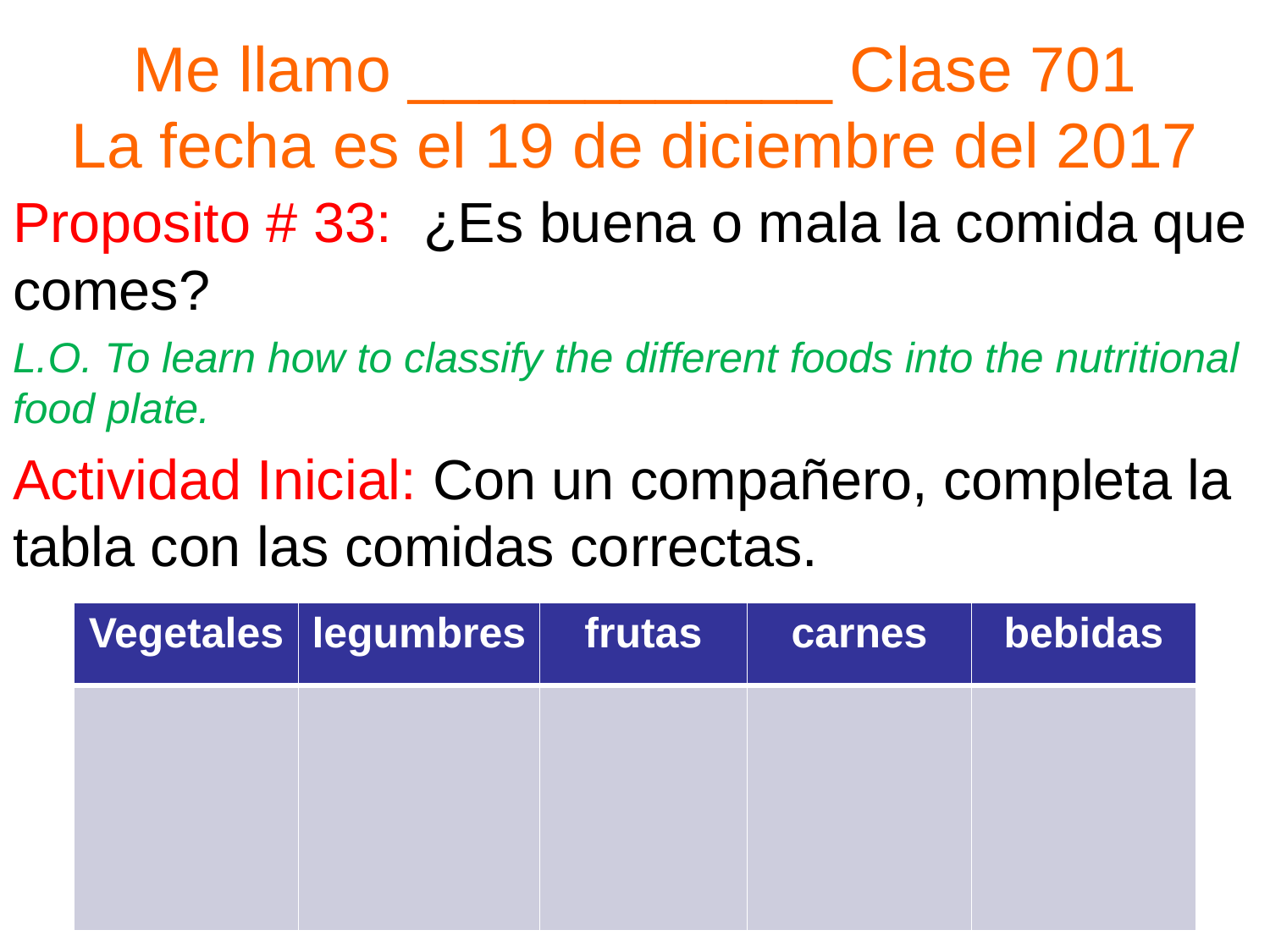

# Me llamo ____________ Clase 701 La fecha es el 19 de diciembre del 2017
Proposito # 33:  ¿Es buena o mala la comida que comes?
L.O. To learn how to classify the different foods into the nutritional food plate.
Actividad Inicial: Con un compañero, completa la tabla con las comidas correctas.

| Vegetales | legumbres | frutas | carnes | bebidas |
| --- | --- | --- | --- | --- |
|  |  |  |  |  |